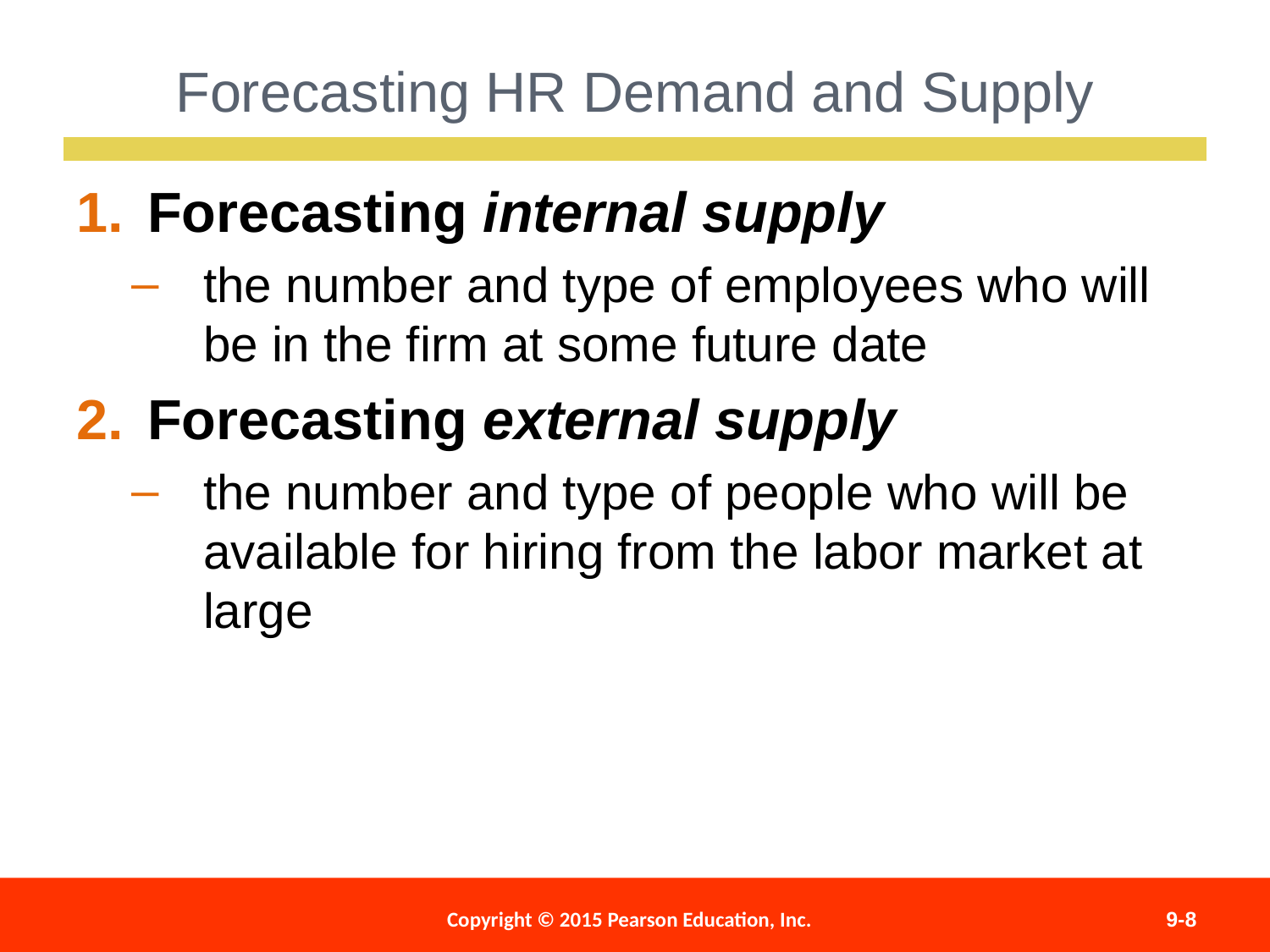

Forecasting HR Demand and Supply
Forecasting internal supply
the number and type of employees who will be in the firm at some future date
Forecasting external supply
the number and type of people who will be available for hiring from the labor market at large